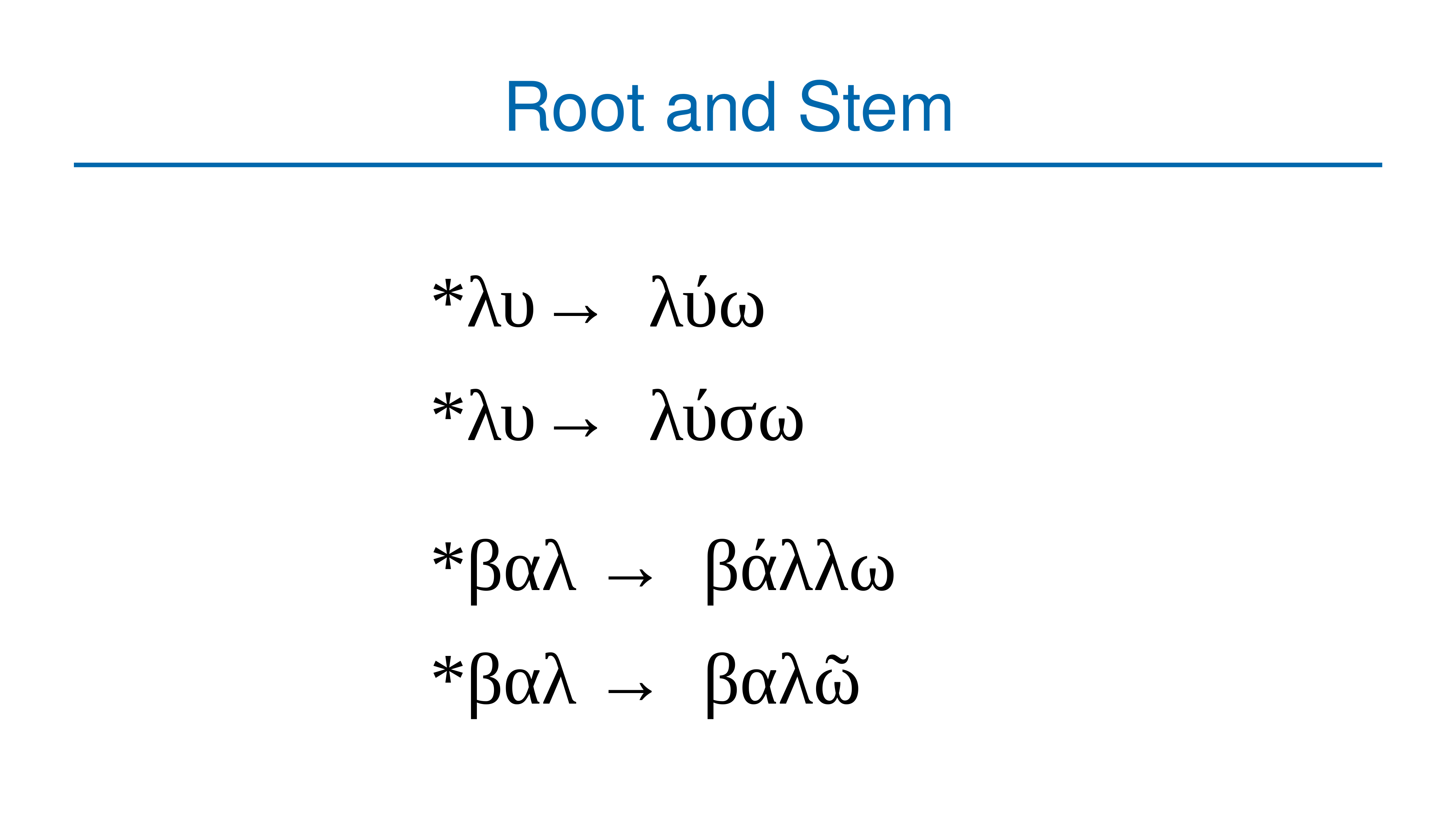

# Root and Stem
*λυ	→	λύω
*λυ	→	λύσω
*βαλ	→	βάλλω
*βαλ	→	βαλῶ